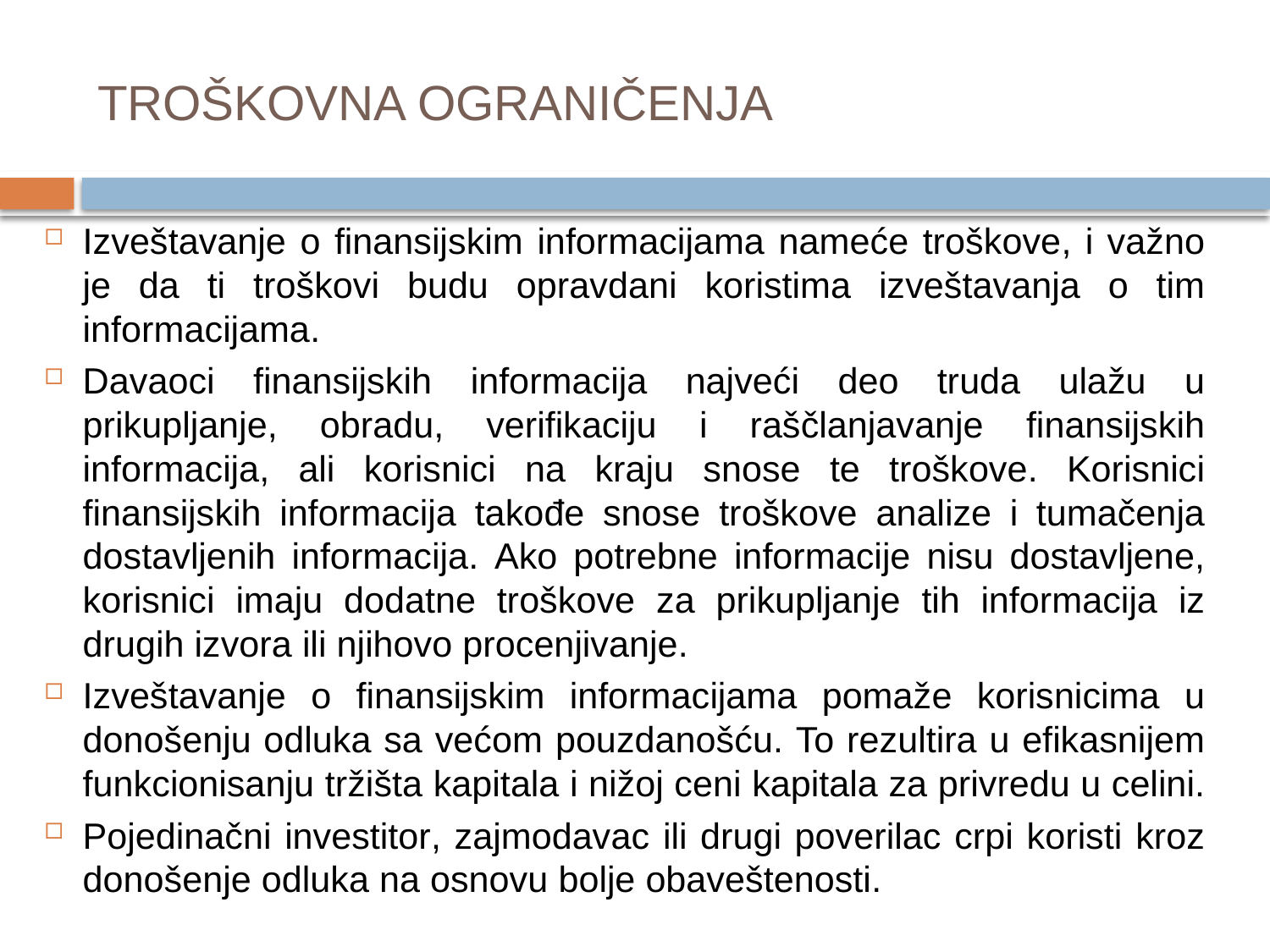

# TROŠKOVNA OGRANIČENJA
Izveštavanje o finansijskim informacijama nameće troškove, i važno je da ti troškovi budu opravdani koristima izveštavanja o tim informacijama.
Davaoci finansijskih informacija najveći deo truda ulažu u prikupljanje, obradu, verifikaciju i raščlanjavanje finansijskih informacija, ali korisnici na kraju snose te troškove. Korisnici finansijskih informacija takođe snose troškove analize i tumačenja dostavljenih informacija. Ako potrebne informacije nisu dostavljene, korisnici imaju dodatne troškove za prikupljanje tih informacija iz drugih izvora ili njihovo procenjivanje.
Izveštavanje o finansijskim informacijama pomaže korisnicima u donošenju odluka sa većom pouzdanošću. To rezultira u efikasnijem funkcionisanju tržišta kapitala i nižoj ceni kapitala za privredu u celini.
Pojedinačni investitor, zajmodavac ili drugi poverilac crpi koristi kroz donošenje odluka na osnovu bolje obaveštenosti.